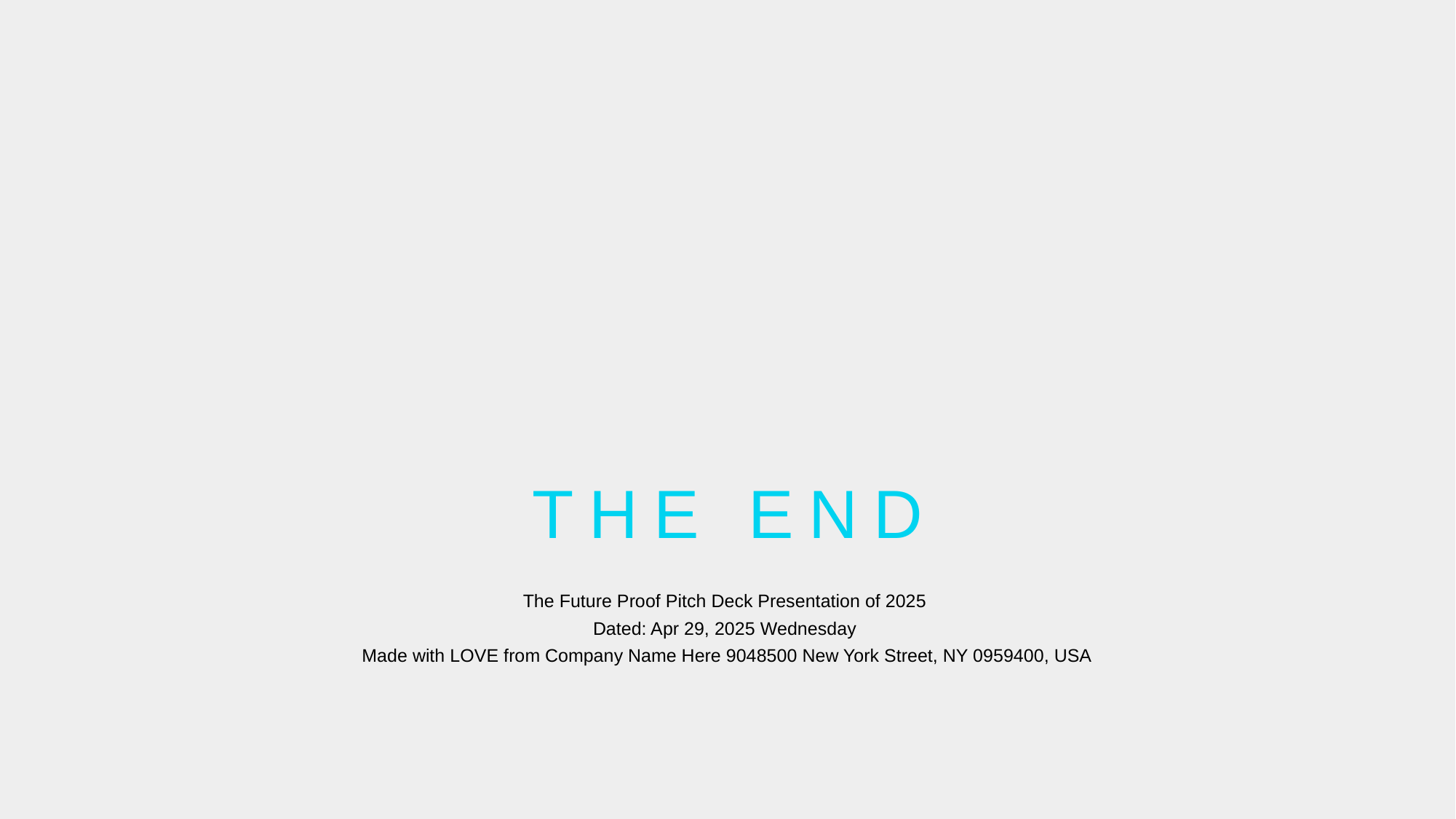

THE END
The Future Proof Pitch Deck Presentation of 2025
Dated: Apr 29, 2025 Wednesday
Made with LOVE from Company Name Here 9048500 New York Street, NY 0959400, USA